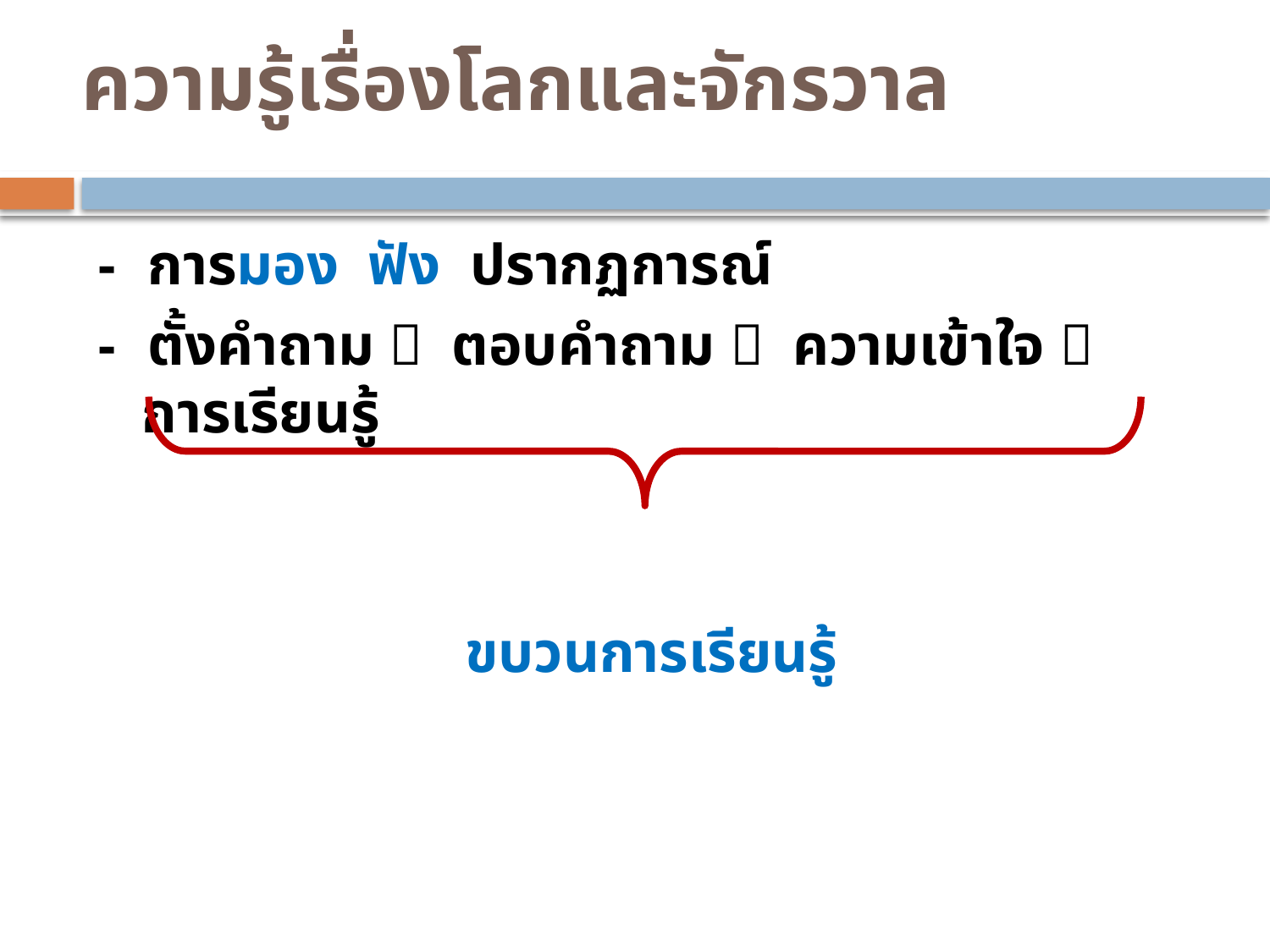

# ความรู้เรื่องโลกและจักรวาล
-  การมอง  ฟัง  ปรากฏการณ์
-  ตั้งคำถาม →  ตอบคำถาม →  ความเข้าใจ →  การเรียนรู้

ขบวนการเรียนรู้